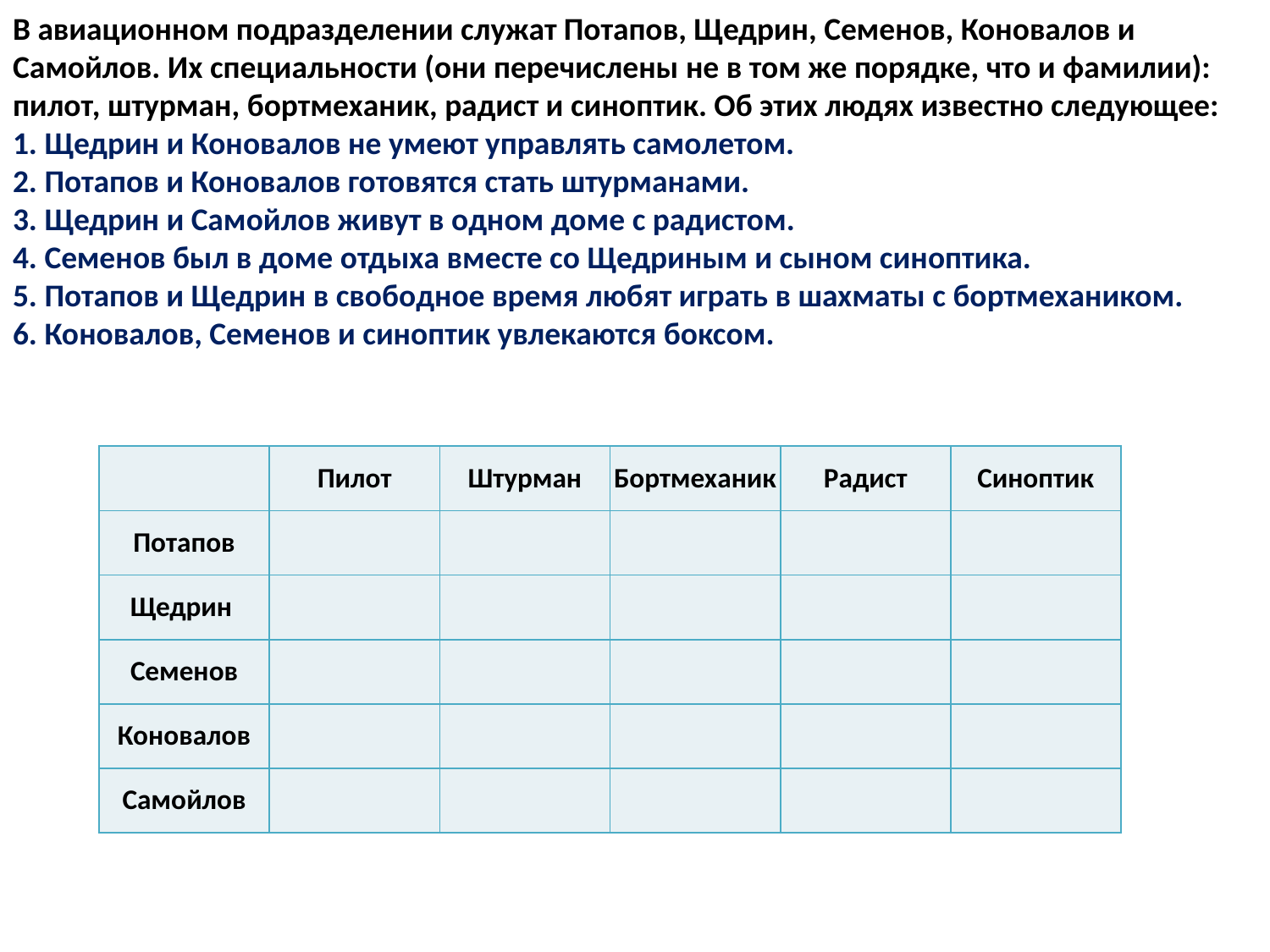

В авиационном подразделении служат Потапов, Щедрин, Семенов, Коновалов и Самойлов. Их специальности (они перечислены не в том же порядке, что и фамилии): пилот, штурман, бортмеханик, радист и синоптик. Об этих людях известно следующее:
1. Щедрин и Коновалов не умеют управлять самолетом.
2. Потапов и Коновалов готовятся стать штурманами.
3. Щедрин и Самойлов живут в одном доме с радистом.
4. Семенов был в доме отдыха вместе со Щедриным и сыном синоптика.
5. Потапов и Щедрин в свободное время любят играть в шахматы с бортмехаником.
6. Коновалов, Семенов и синоптик увлекаются боксом.

|  | Пилот | Штурман | Бортмеханик | Радист | Синоптик |
| --- | --- | --- | --- | --- | --- |
| Потапов |  |  |  |  |  |
| Щедрин |  |  |  |  |  |
| Семенов |  |  |  |  |  |
| Коновалов |  |  |  |  |  |
| Самойлов |  |  |  |  |  |